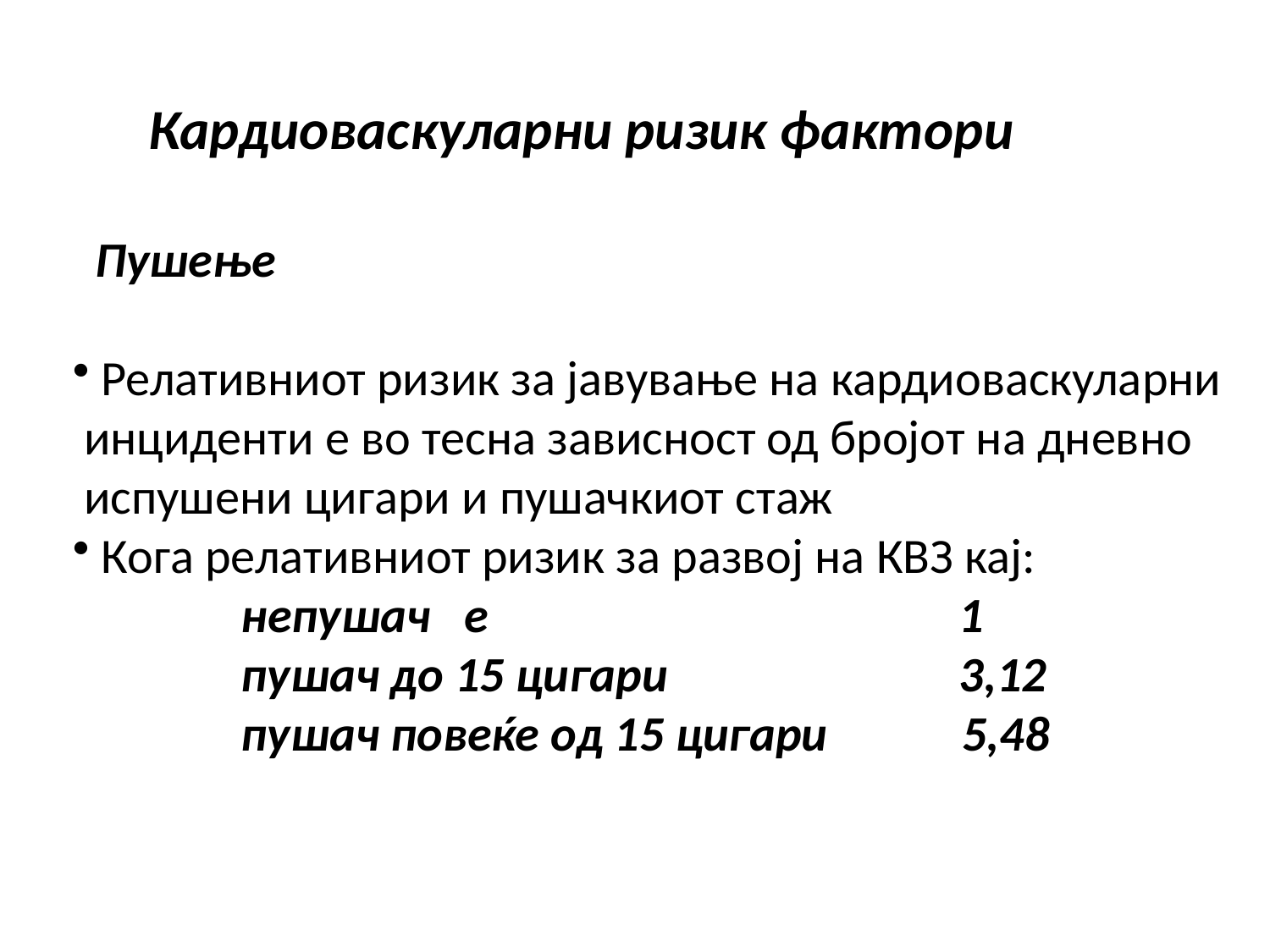

Кардиоваскуларни ризик фактори

  Пушење

 Релативниот ризик за јавување на кардиоваскуларни
 инциденти е во тесна зависност од бројот на дневно
 испушени цигари и пушачкиот стаж
 Кога релативниот ризик за развој на КВЗ кај:
               непушач   е                                          1
               пушач до 15 цигари                          3,12
               пушач повеќе од 15 цигари            5,48